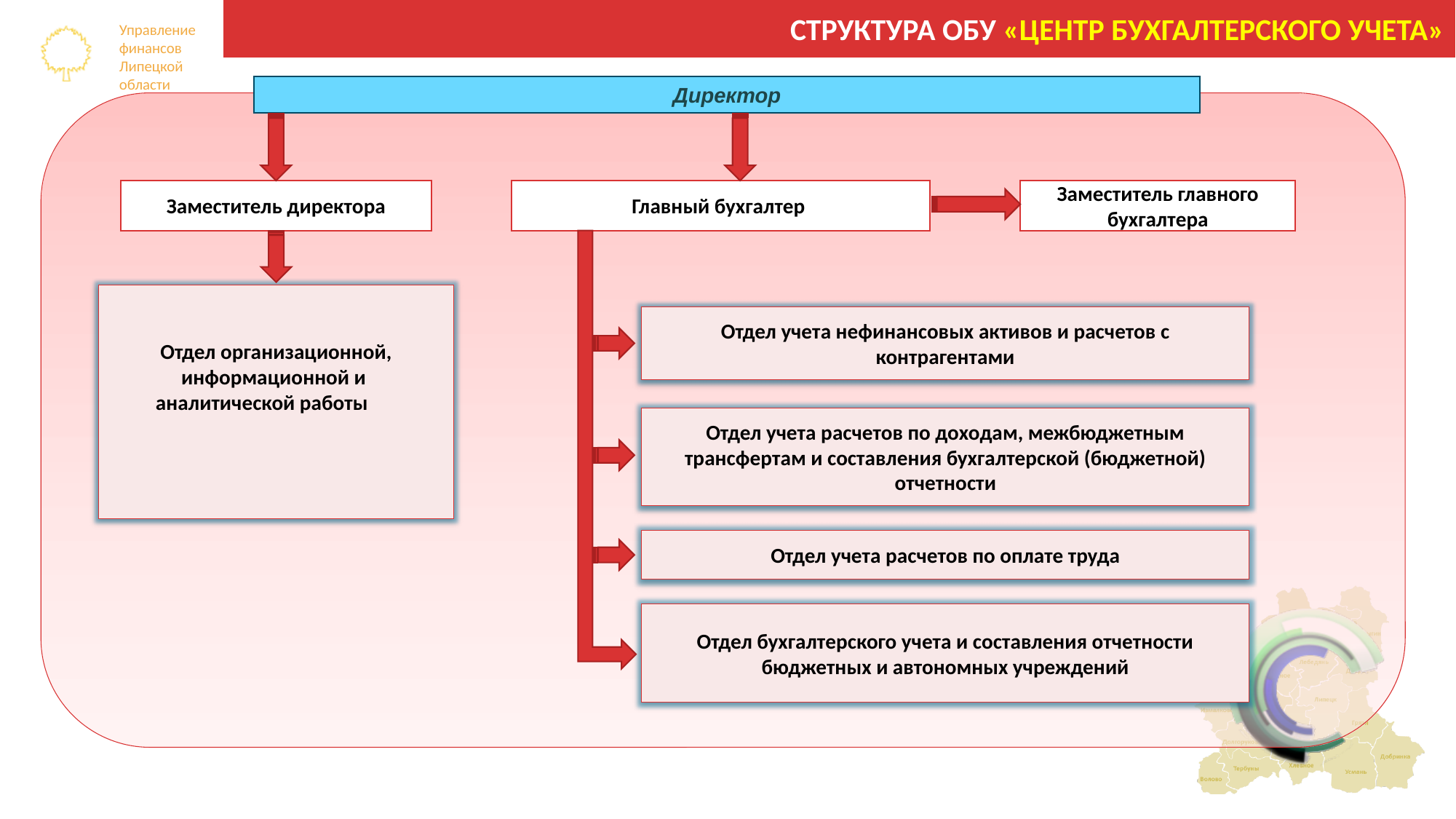

СТРУКТУРА ОБУ «ЦЕНТР БУХГАЛТЕРСКОГО УЧЕТА»
Директор
`

Заместитель главного бухгалтера
Заместитель директора
Главный бухгалтер

Отдел организационной, информационной и  аналитической работы

Отдел учета нефинансовых активов и расчетов с контрагентами

Отдел учета расчетов по доходам, межбюджетным трансфертам и составления бухгалтерской (бюджетной) отчетности

Отдел учета расчетов по оплате труда

Отдел бухгалтерского учета и составления отчетности бюджетных и автономных учреждений